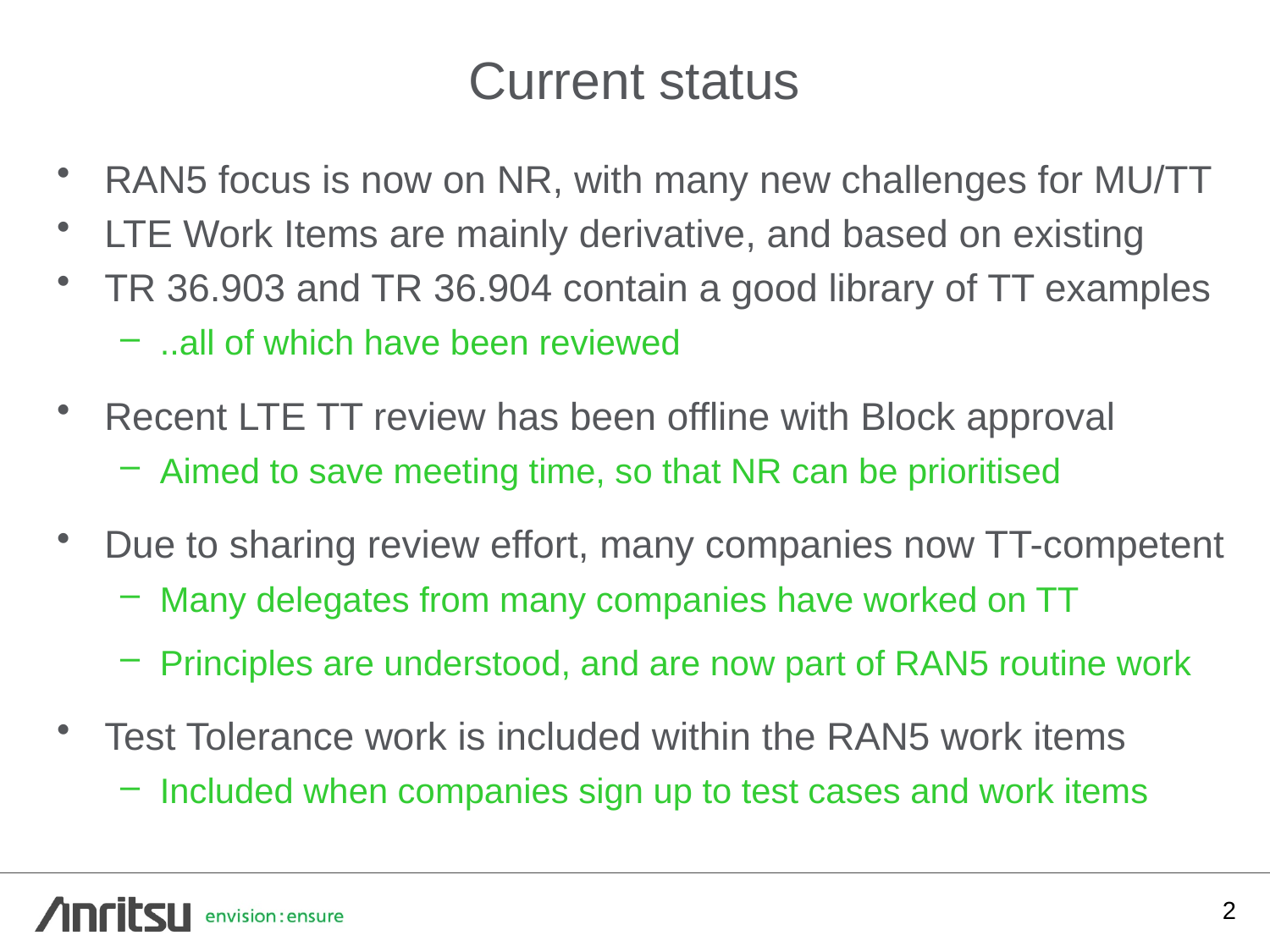

# Current status
RAN5 focus is now on NR, with many new challenges for MU/TT
LTE Work Items are mainly derivative, and based on existing
TR 36.903 and TR 36.904 contain a good library of TT examples
..all of which have been reviewed
Recent LTE TT review has been offline with Block approval
Aimed to save meeting time, so that NR can be prioritised
Due to sharing review effort, many companies now TT-competent
Many delegates from many companies have worked on TT
Principles are understood, and are now part of RAN5 routine work
Test Tolerance work is included within the RAN5 work items
Included when companies sign up to test cases and work items

2